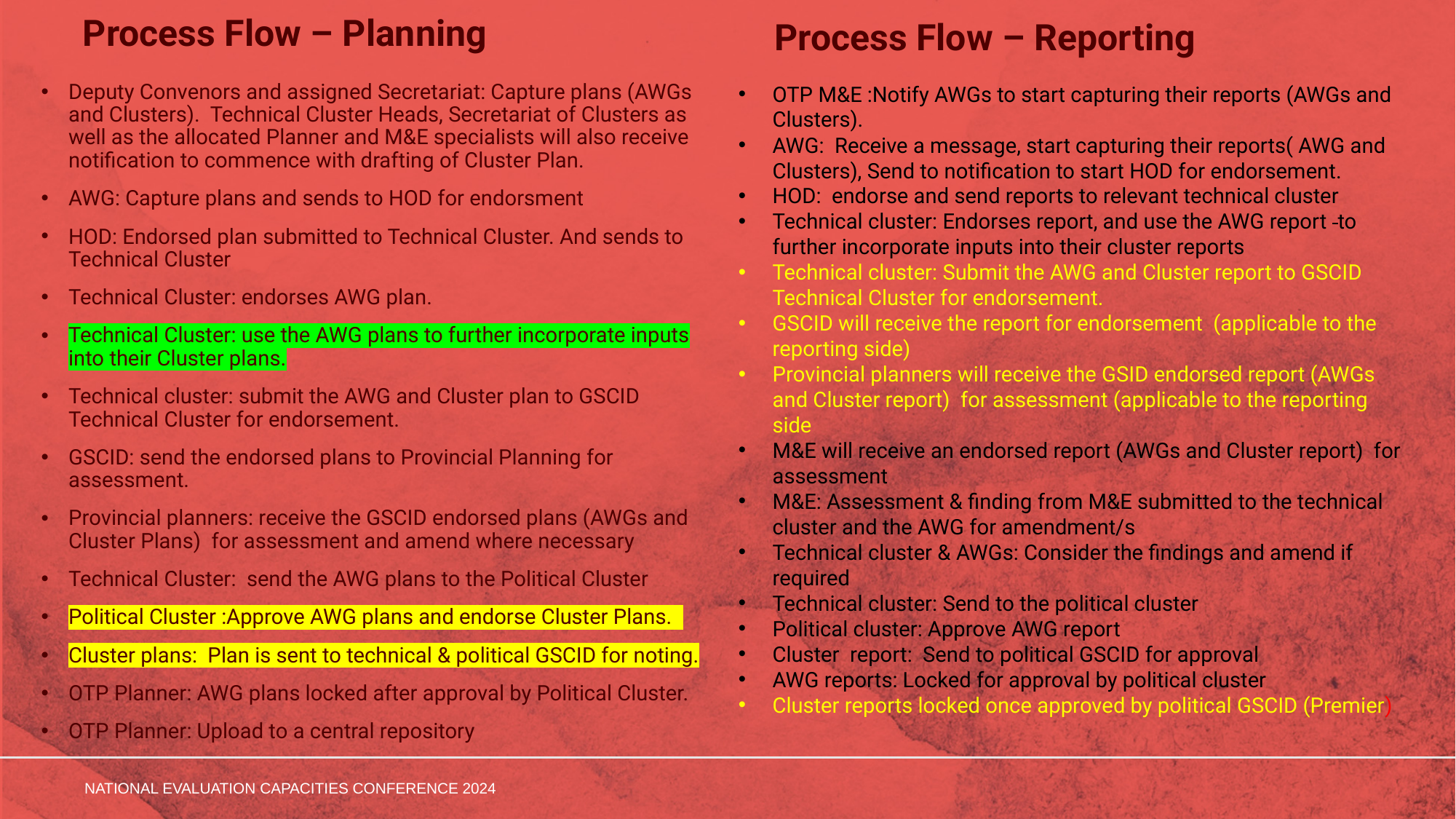

Process Flow – Reporting
# Process Flow – Planning
Deputy Convenors and assigned Secretariat: Capture plans (AWGs and Clusters).  Technical Cluster Heads, Secretariat of Clusters as well as the allocated Planner and M&E specialists will also receive notification to commence with drafting of Cluster Plan.
AWG: Capture plans and sends to HOD for endorsment
HOD: Endorsed plan submitted to Technical Cluster. And sends to Technical Cluster
Technical Cluster: endorses AWG plan.
Technical Cluster: use the AWG plans to further incorporate inputs into their Cluster plans.
Technical cluster: submit the AWG and Cluster plan to GSCID Technical Cluster for endorsement.
GSCID: send the endorsed plans to Provincial Planning for assessment.
Provincial planners: receive the GSCID endorsed plans (AWGs and Cluster Plans)  for assessment and amend where necessary
Technical Cluster:  send the AWG plans to the Political Cluster
Political Cluster :Approve AWG plans and endorse Cluster Plans.
Cluster plans:  Plan is sent to technical & political GSCID for noting.
OTP Planner: AWG plans locked after approval by Political Cluster.
OTP Planner: Upload to a central repository
OTP M&E :Notify AWGs to start capturing their reports (AWGs and Clusters).
AWG:  Receive a message, start capturing their reports( AWG and Clusters), Send to notification to start HOD for endorsement.
HOD:  endorse and send reports to relevant technical cluster
Technical cluster: Endorses report, and use the AWG report  to further incorporate inputs into their cluster reports
Technical cluster: Submit the AWG and Cluster report to GSCID Technical Cluster for endorsement.
GSCID will receive the report for endorsement  (applicable to the reporting side)
Provincial planners will receive the GSID endorsed report (AWGs and Cluster report)  for assessment (applicable to the reporting side
M&E will receive an endorsed report (AWGs and Cluster report)  for assessment
M&E: Assessment & finding from M&E submitted to the technical cluster and the AWG for amendment/s
Technical cluster & AWGs: Consider the findings and amend if required
Technical cluster: Send to the political cluster
Political cluster: Approve AWG report
Cluster  report:  Send to political GSCID for approval
AWG reports: Locked for approval by political cluster
Cluster reports locked once approved by political GSCID (Premier)